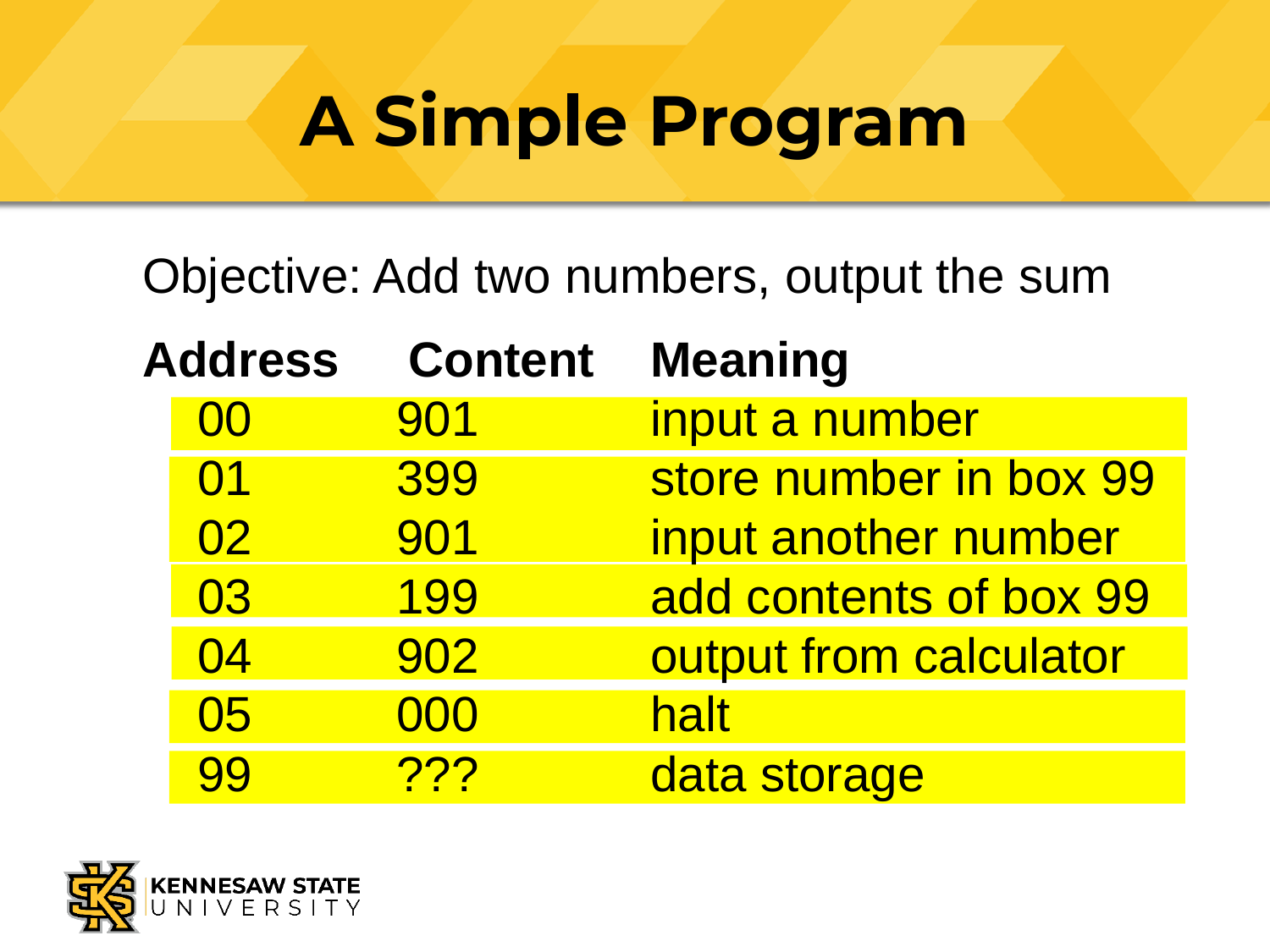

# A Simple Program
Objective: Add two numbers, output the sum
Address     Content	Meaning
    00		901		input a number
    01		399		store number in box 99
    02		901		input another number
    03		199		add contents of box 99
    04		902		output from calculator
    05		000		halt
    99		???		data storage